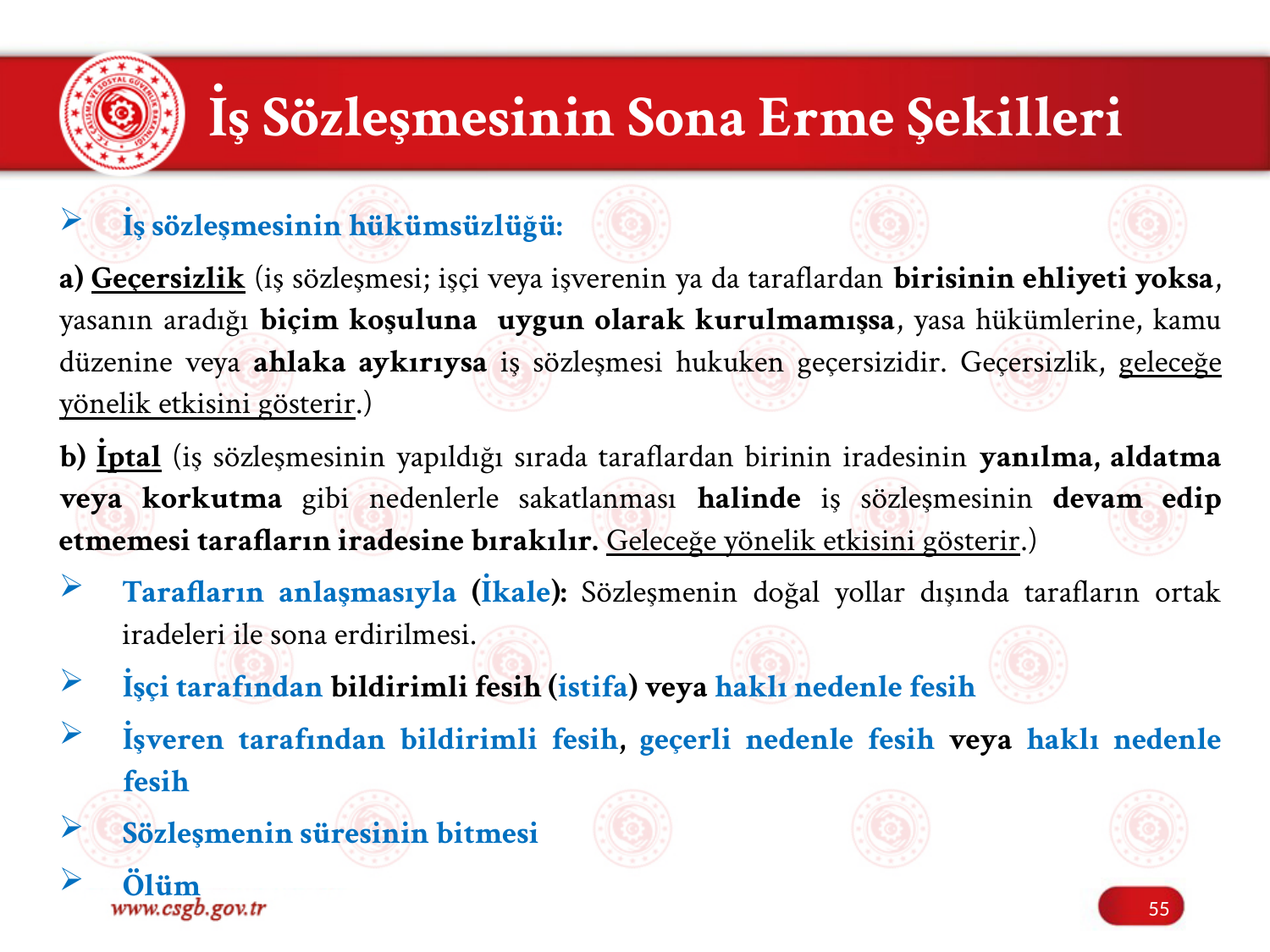

İş Sözleşmesinin Sona Erme Şekilleri
İş sözleşmesinin hükümsüzlüğü:
a) Geçersizlik (iş sözleşmesi; işçi veya işverenin ya da taraflardan birisinin ehliyeti yoksa, yasanın aradığı biçim koşuluna  uygun olarak kurulmamışsa, yasa hükümlerine, kamu düzenine veya ahlaka aykırıysa iş sözleşmesi hukuken geçersizidir. Geçersizlik, geleceğe yönelik etkisini gösterir.)
b) İptal (iş sözleşmesinin yapıldığı sırada taraflardan birinin iradesinin yanılma, aldatma veya korkutma gibi nedenlerle sakatlanması halinde iş sözleşmesinin devam edip etmemesi tarafların iradesine bırakılır. Geleceğe yönelik etkisini gösterir.)
Tarafların anlaşmasıyla (İkale): Sözleşmenin doğal yollar dışında tarafların ortak iradeleri ile sona erdirilmesi.
İşçi tarafından bildirimli fesih (istifa) veya haklı nedenle fesih
İşveren tarafından bildirimli fesih, geçerli nedenle fesih veya haklı nedenle fesih
Sözleşmenin süresinin bitmesi
Ölüm
55